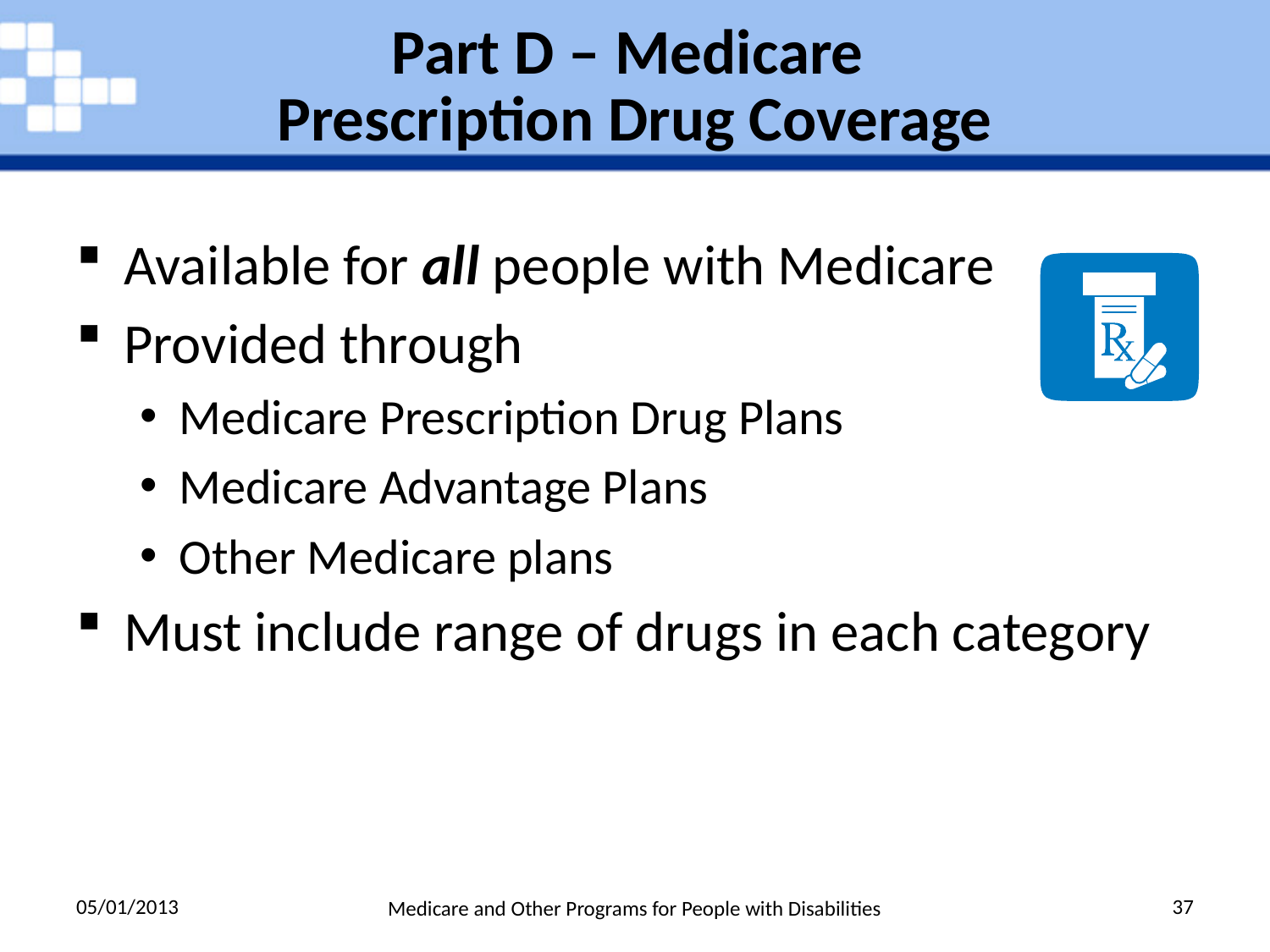

# Part D – Medicare Prescription Drug Coverage
Available for all people with Medicare
Provided through
Medicare Prescription Drug Plans
Medicare Advantage Plans
Other Medicare plans
Must include range of drugs in each category

05/01/2013
37
Medicare and Other Programs for People with Disabilities